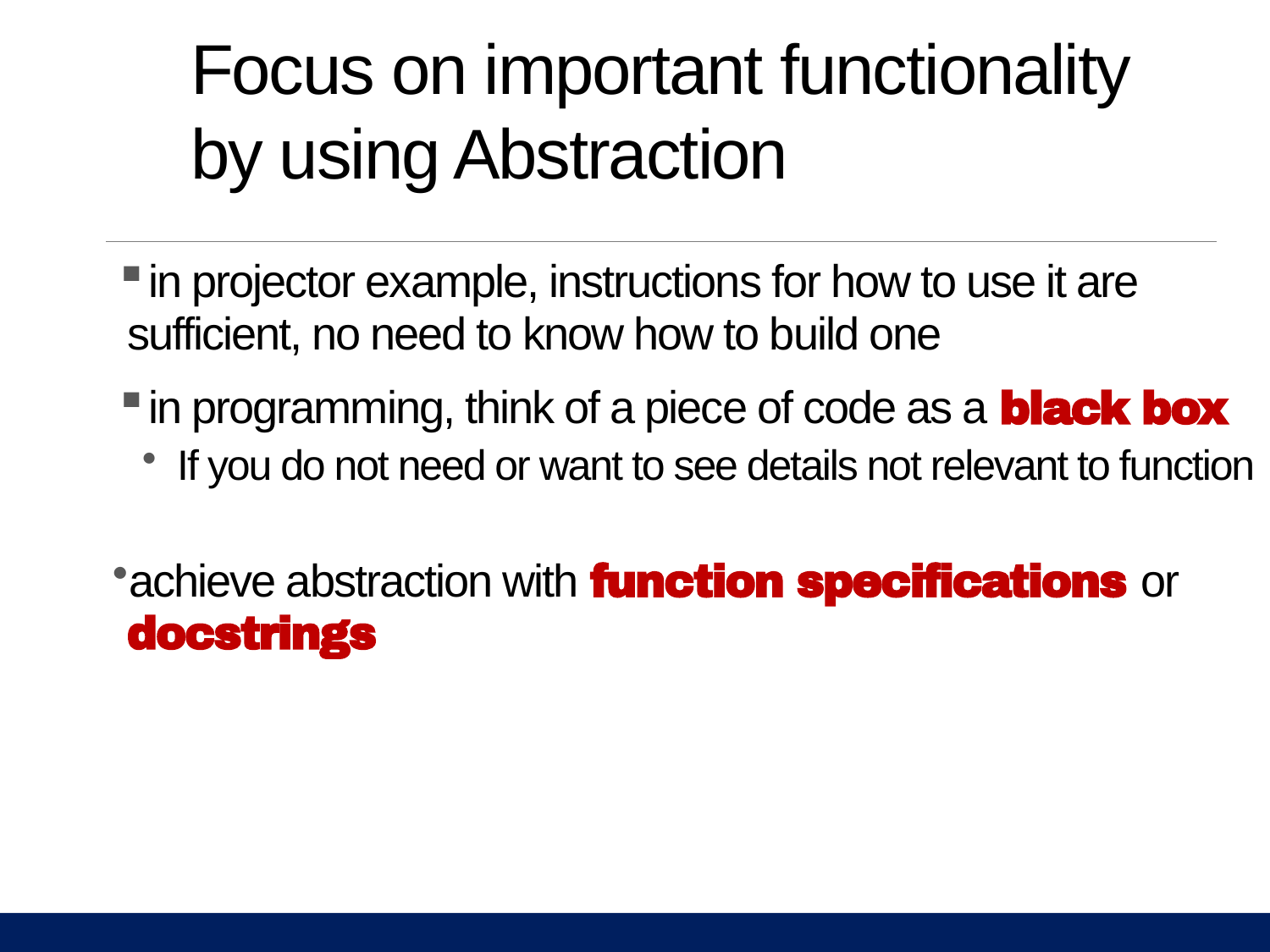

# Focus on important functionality by using Abstraction

in projector example, instructions for how to use it are
sufficient, no need to know how to build one
in programming, think of a piece of code as a black box
If you do not need or want to see details not relevant to function

achieve abstraction with function specifications or
docstrings